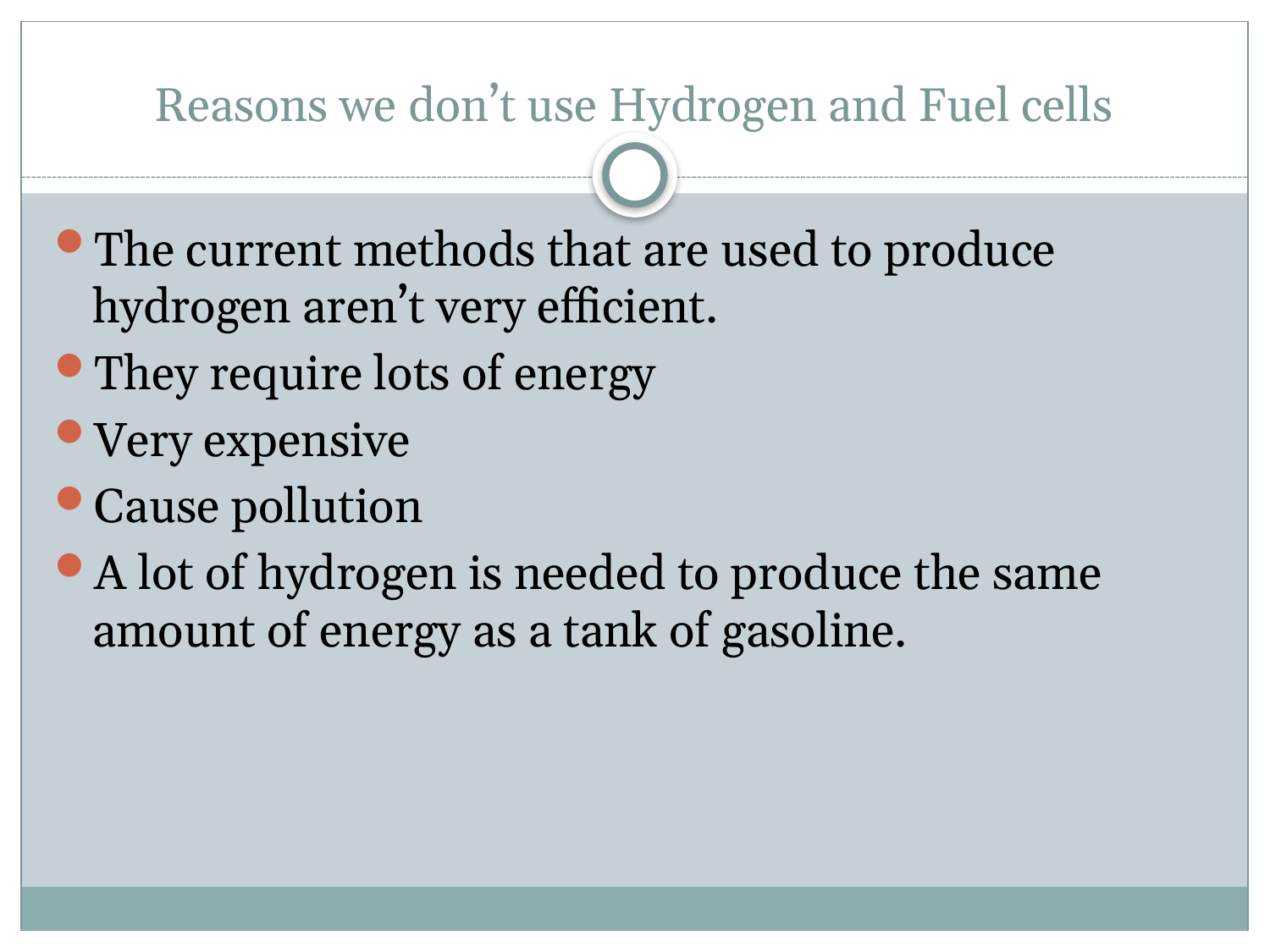

# Reasons we don’t use Hydrogen and Fuel cells
The current methods that are used to produce hydrogen aren’t very efficient.
They require lots of energy
Very expensive
Cause pollution
A lot of hydrogen is needed to produce the same amount of energy as a tank of gasoline.